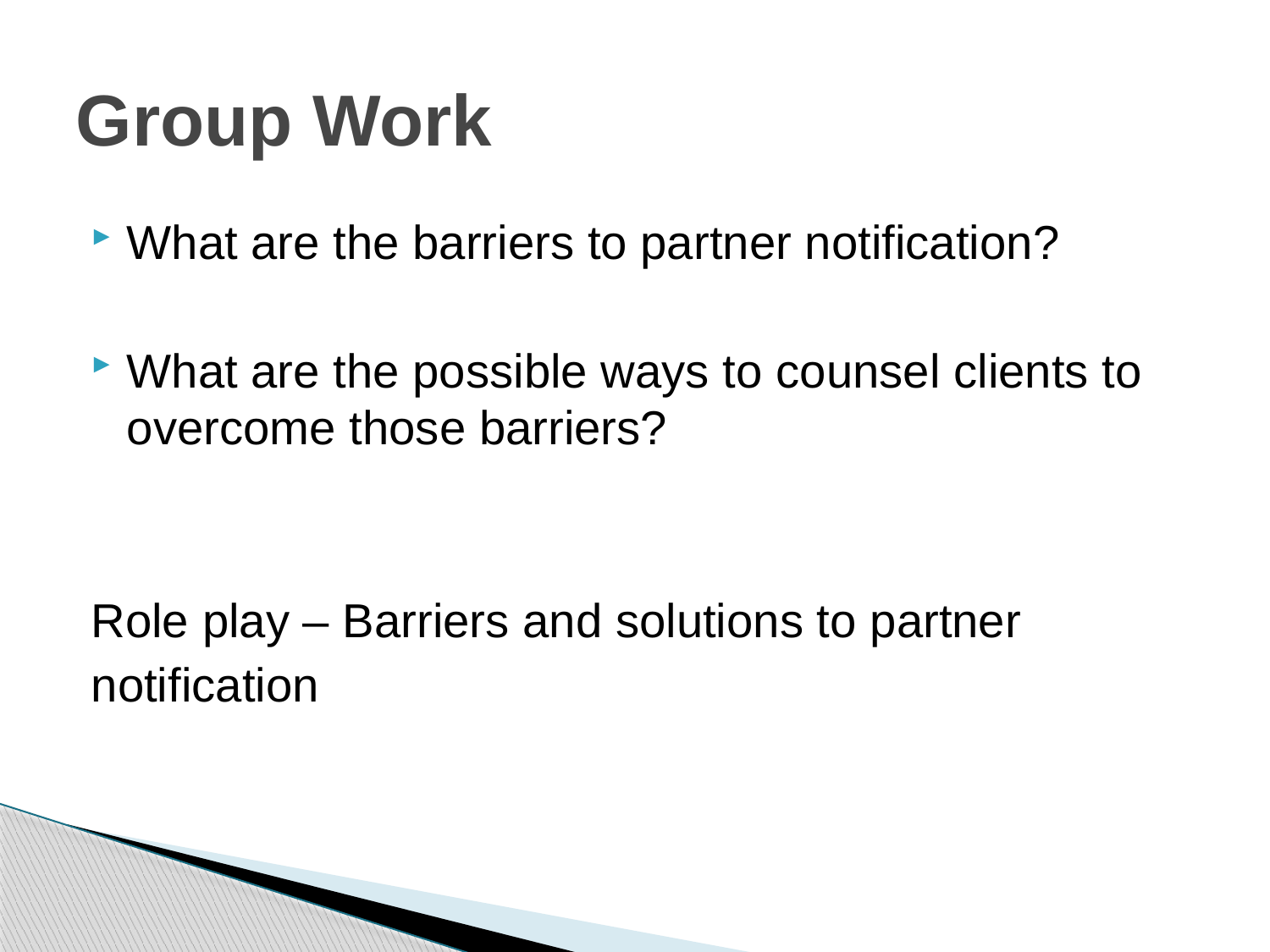

# Group Work
What are the barriers to partner notification?

What are the possible ways to counsel clients to overcome those barriers?

Role play – Barriers and solutions to partner
notification